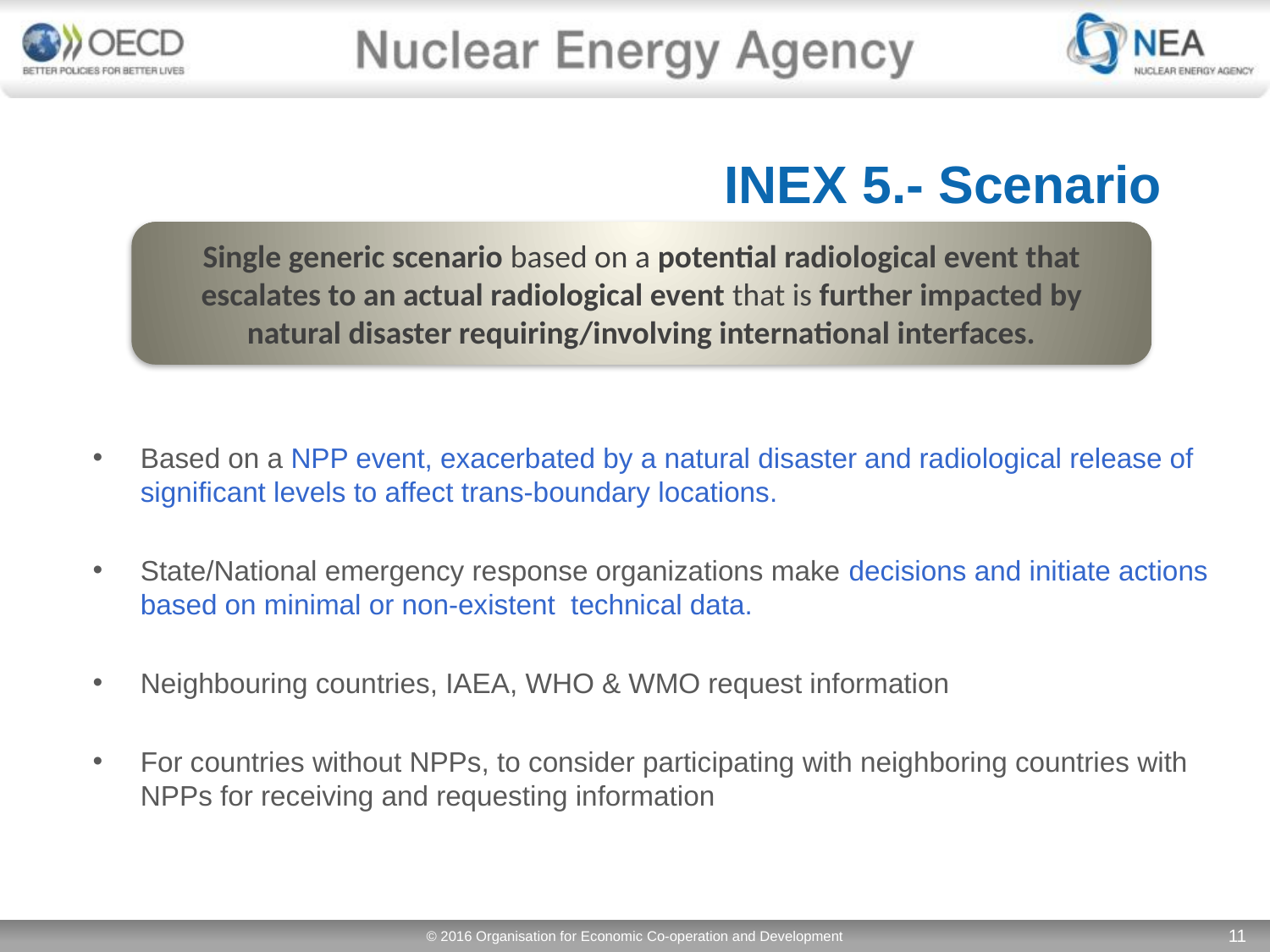

INEX 5.- Scenario
Single generic scenario based on a potential radiological event that escalates to an actual radiological event that is further impacted by natural disaster requiring/involving international interfaces.
Based on a NPP event, exacerbated by a natural disaster and radiological release of significant levels to affect trans-boundary locations.

State/National emergency response organizations make decisions and initiate actions based on minimal or non-existent  technical data.

Neighbouring countries, IAEA, WHO & WMO request information

For countries without NPPs, to consider participating with neighboring countries with NPPs for receiving and requesting information